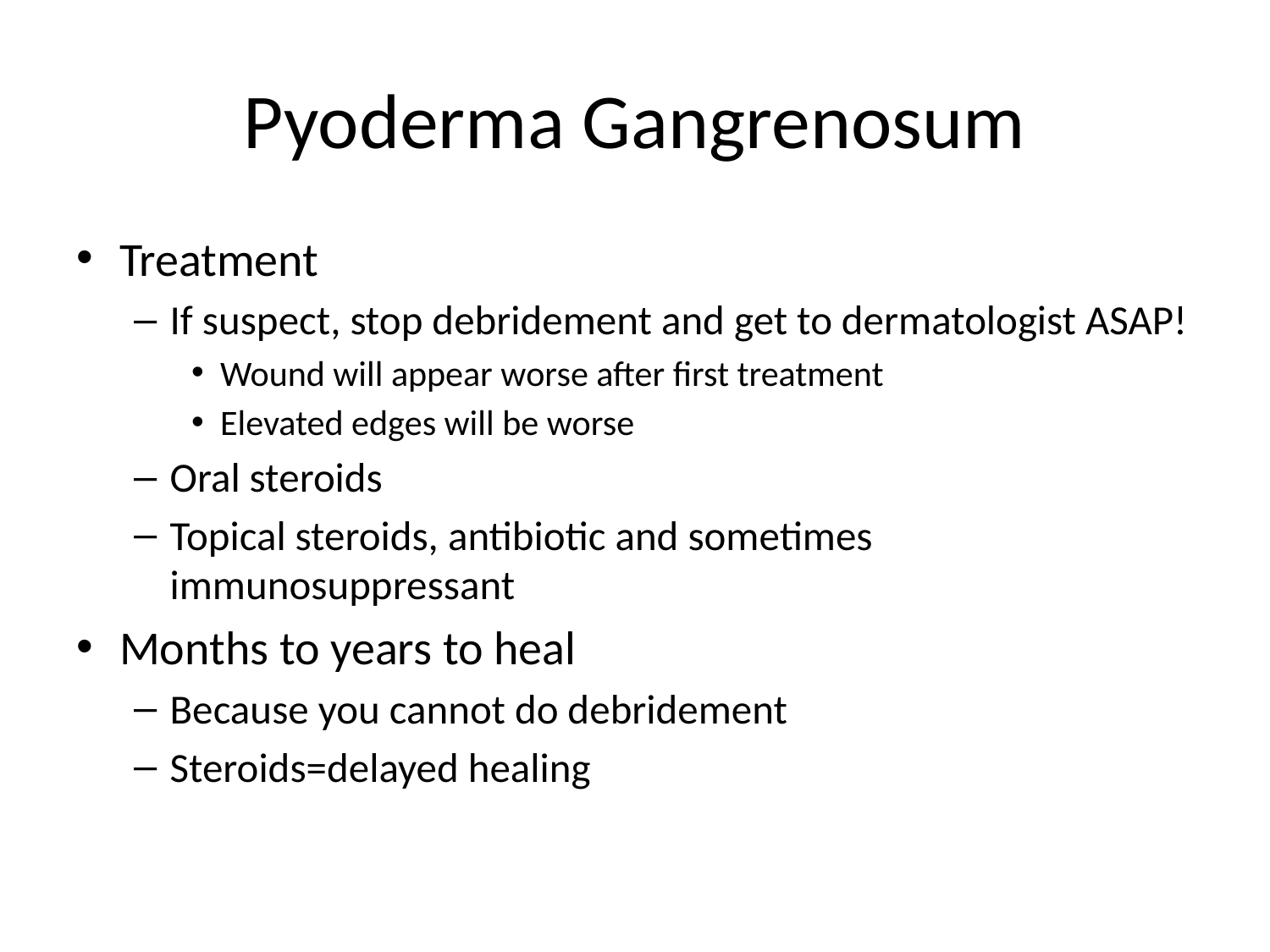

# Pyoderma Gangrenosum
Treatment
If suspect, stop debridement and get to dermatologist ASAP!
Wound will appear worse after first treatment
Elevated edges will be worse
Oral steroids
Topical steroids, antibiotic and sometimes immunosuppressant
Months to years to heal
Because you cannot do debridement
Steroids=delayed healing